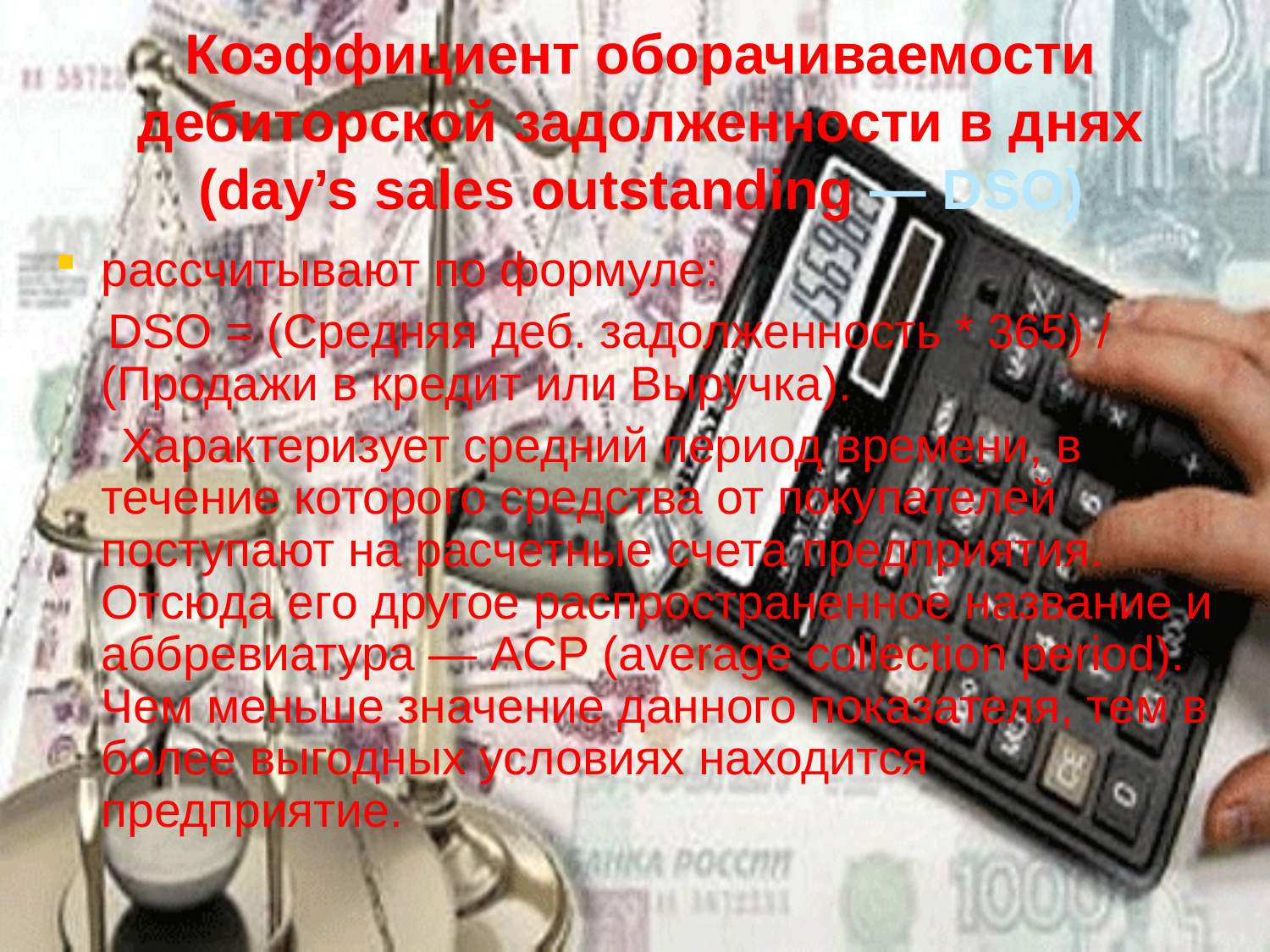

Коэффициент оборачиваемости дебиторской задолженности в днях (day’s sales outstanding — DSO)
рассчитывают по формуле:
    DSO = (Средняя деб. задолженность * 365) / (Продажи в кредит или Выручка).
     Характеризует средний период времени, в течение которого средства от покупателей поступают на расчетные счета предприятия. Отсюда его другое распространенное название и аббревиатура — ACP (average collection period). Чем меньше значение данного показателя, тем в более выгодных условиях находится предприятие.